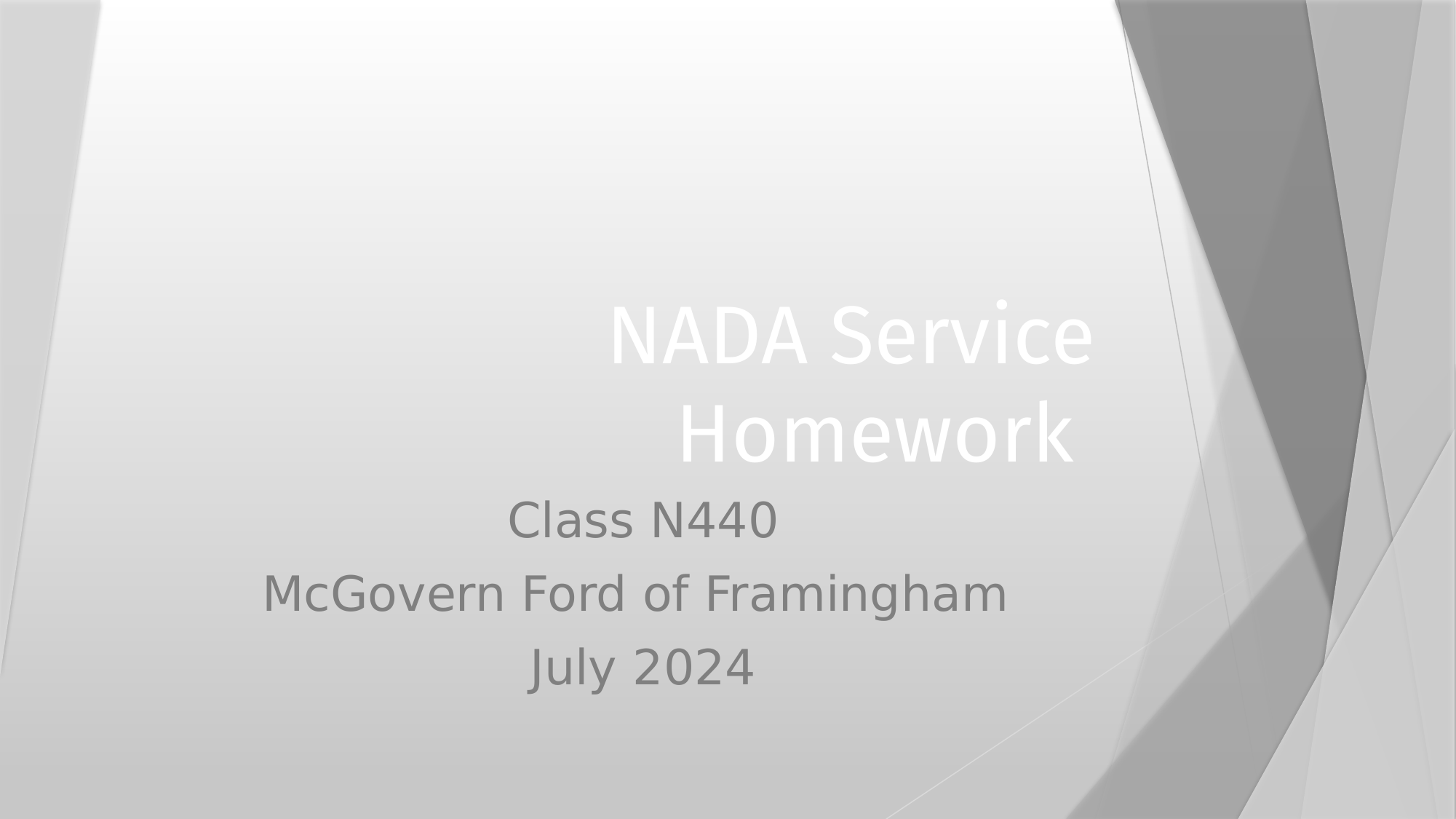

# NADA Service Homework
Class N440
McGovern Ford of Framingham
July 2024